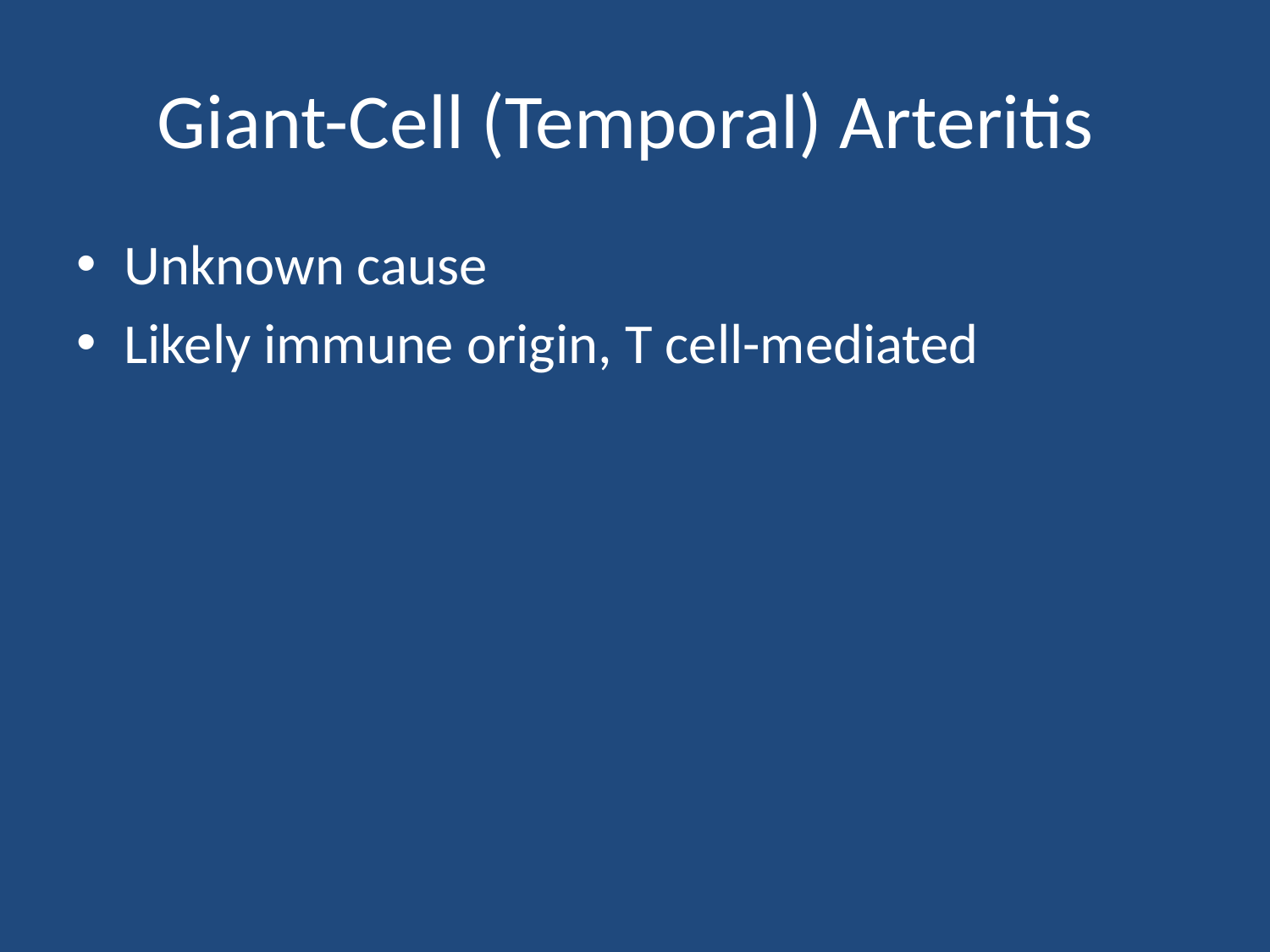

# Giant-Cell (Temporal) Arteritis
Unknown cause
Likely immune origin, T cell-mediated